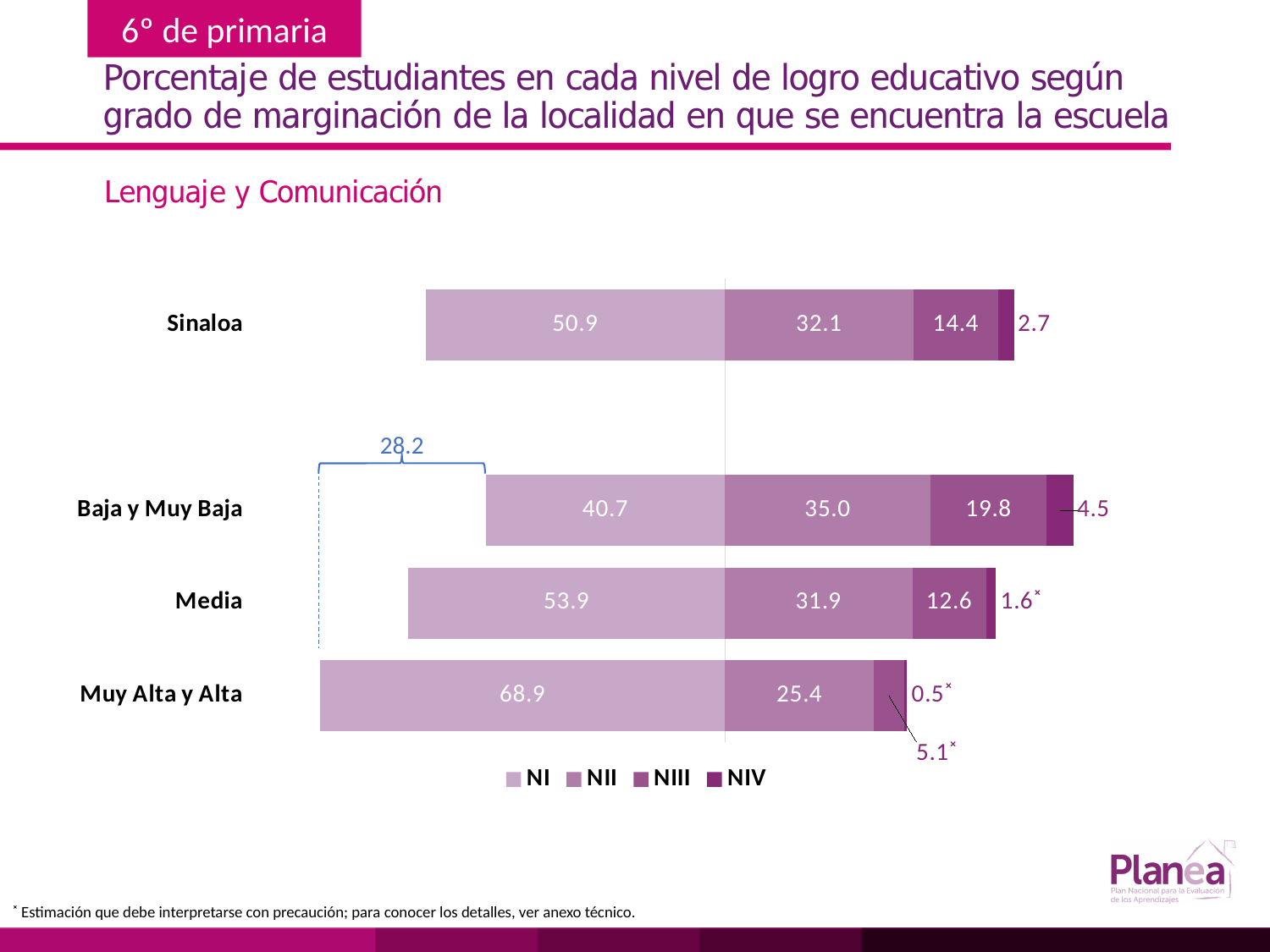

# Porcentaje de estudiantes en cada nivel de logro educativo según grado de marginación de la localidad en que se encuentra la escuela

Lenguaje y Comunicación

### Chart

| Category |  |  |  |  |
|---|---|---|---|---|
| Muy Alta y Alta | -68.9 | 25.4 | 5.1 | 0.5 |
| Media | -53.9 | 31.9 | 12.6 | 1.6 |
| Baja y Muy Baja | -40.7 | 35.0 | 19.8 | 4.5 |
|  | None | None | None | None |
| Sinaloa | -50.9 | 32.1 | 14.4 | 2.7 |
28.2
˟ Estimación que debe interpretarse con precaución; para conocer los detalles, ver anexo técnico.